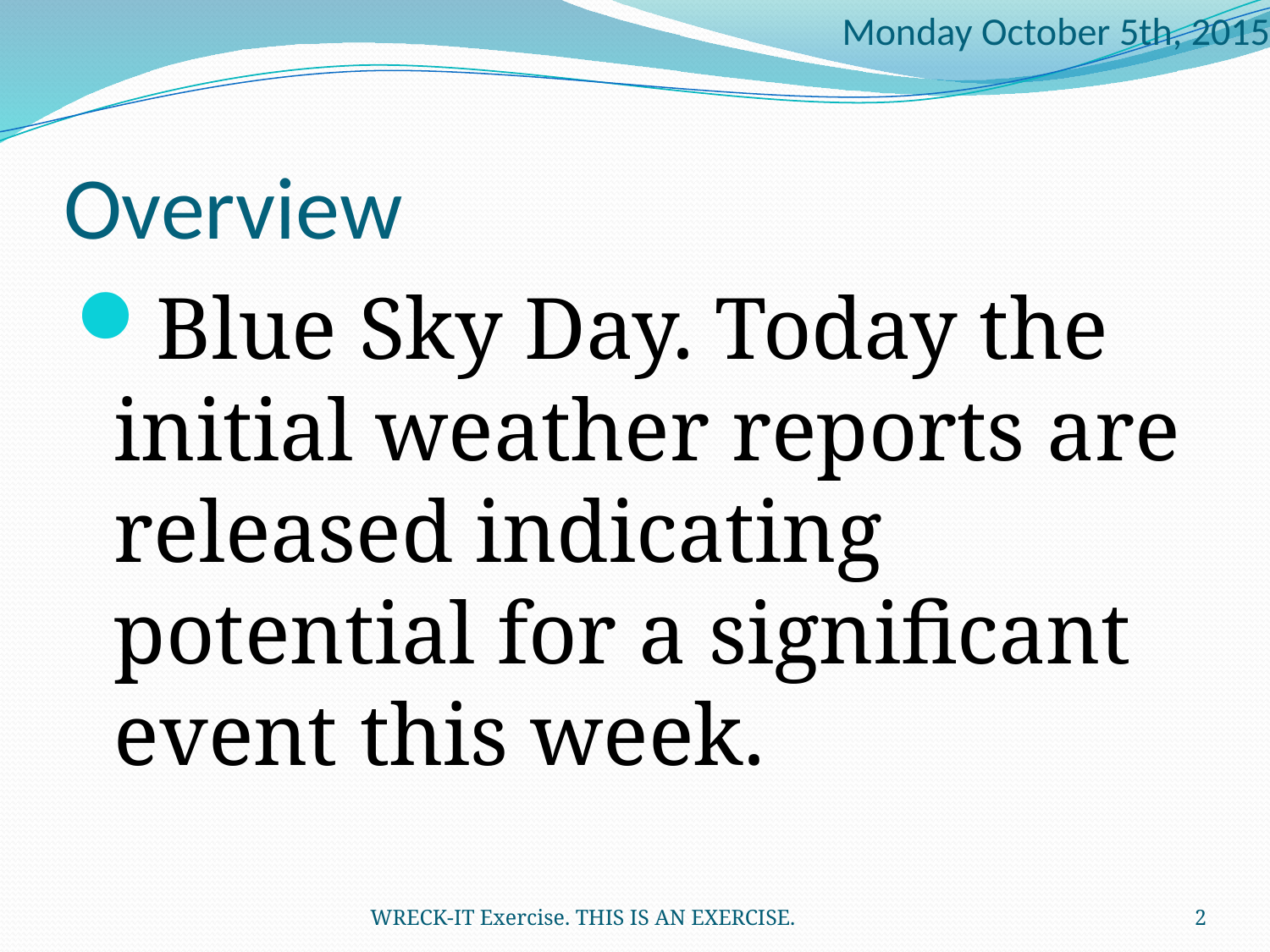

Monday October 5th, 2015
# Overview
Blue Sky Day. Today the initial weather reports are released indicating potential for a significant event this week.
WRECK-IT Exercise. THIS IS AN EXERCISE.
2